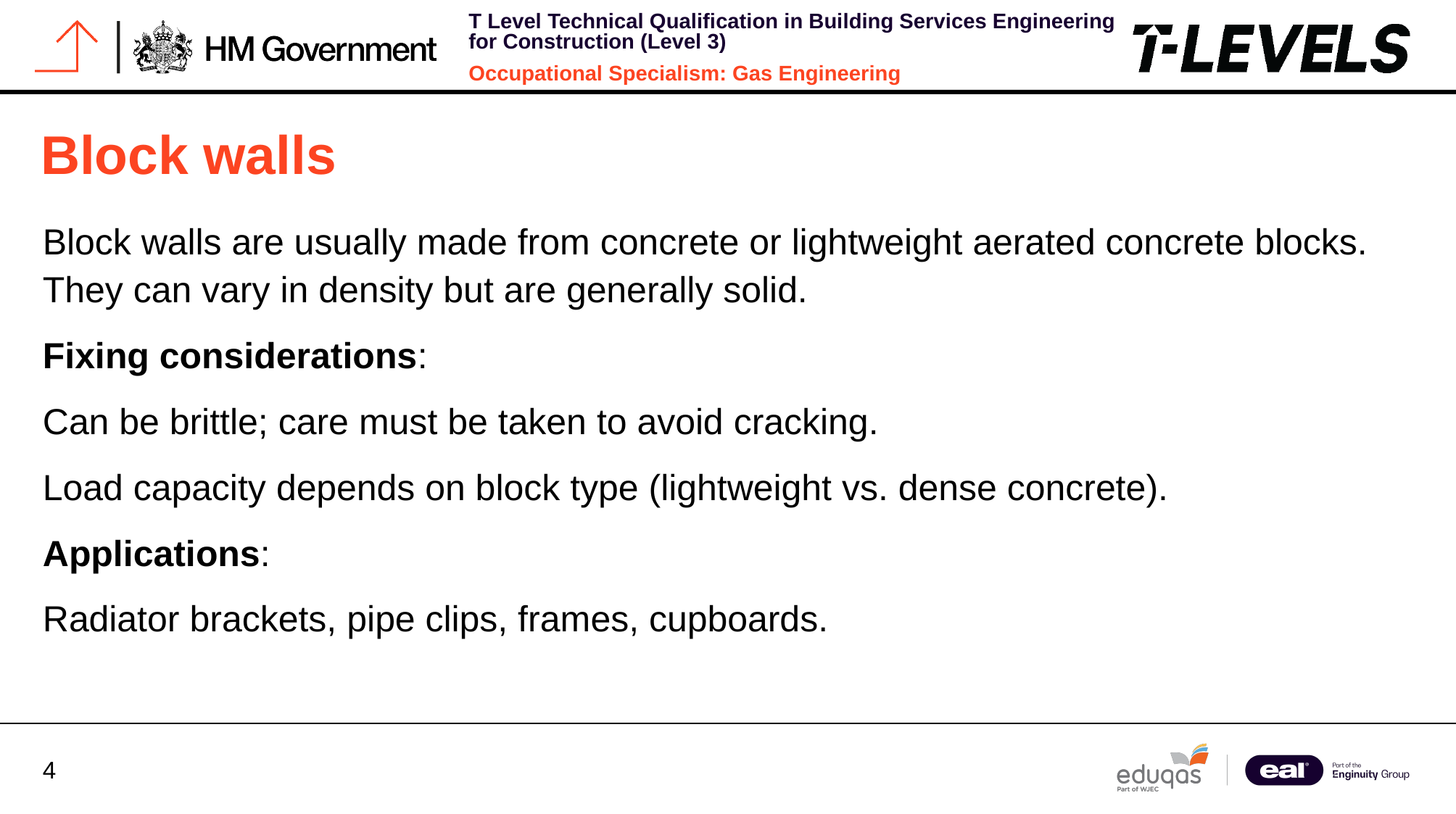

# Block walls
Block walls are usually made from concrete or lightweight aerated concrete blocks. They can vary in density but are generally solid.
Fixing considerations:
Can be brittle; care must be taken to avoid cracking.
Load capacity depends on block type (lightweight vs. dense concrete).
Applications:
Radiator brackets, pipe clips, frames, cupboards.